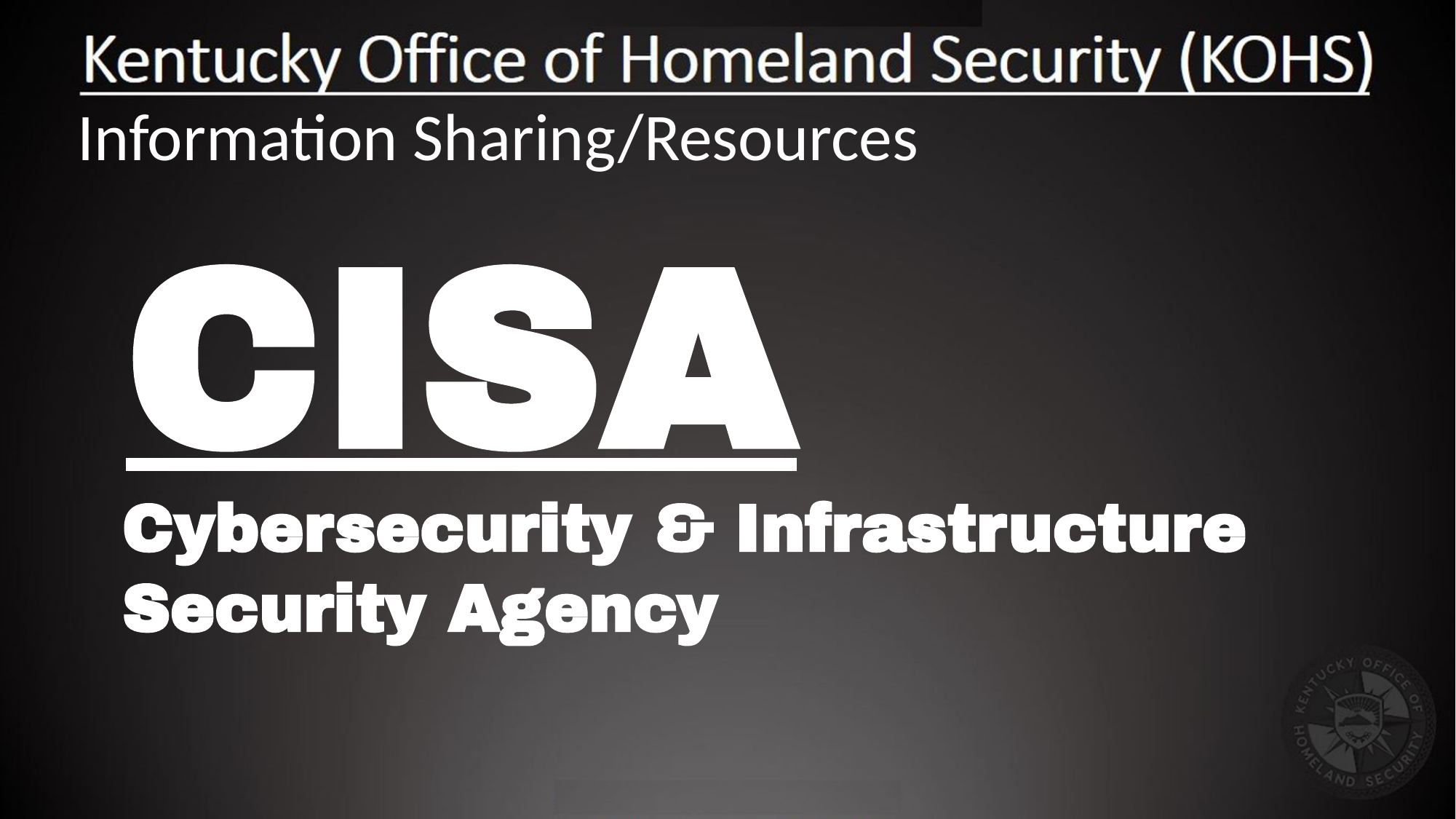

# Information Sharing/Resources
CISA
Cybersecurity & Infrastructure Security Agency